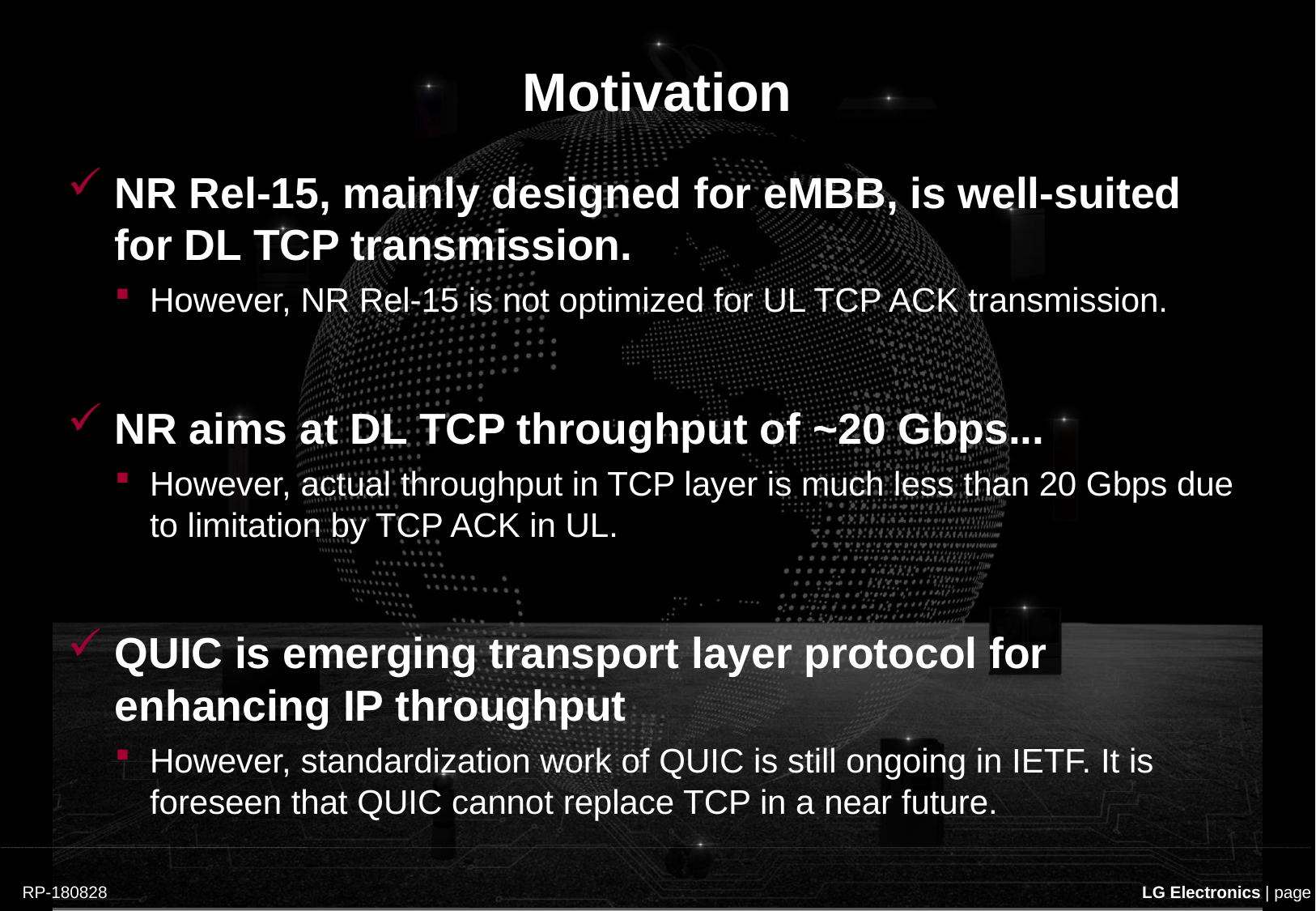

# Motivation
NR Rel-15, mainly designed for eMBB, is well-suited for DL TCP transmission.
However, NR Rel-15 is not optimized for UL TCP ACK transmission.

NR aims at DL TCP throughput of ~20 Gbps...
However, actual throughput in TCP layer is much less than 20 Gbps due to limitation by TCP ACK in UL.

QUIC is emerging transport layer protocol for enhancing IP throughput
However, standardization work of QUIC is still ongoing in IETF. It is foreseen that QUIC cannot replace TCP in a near future.